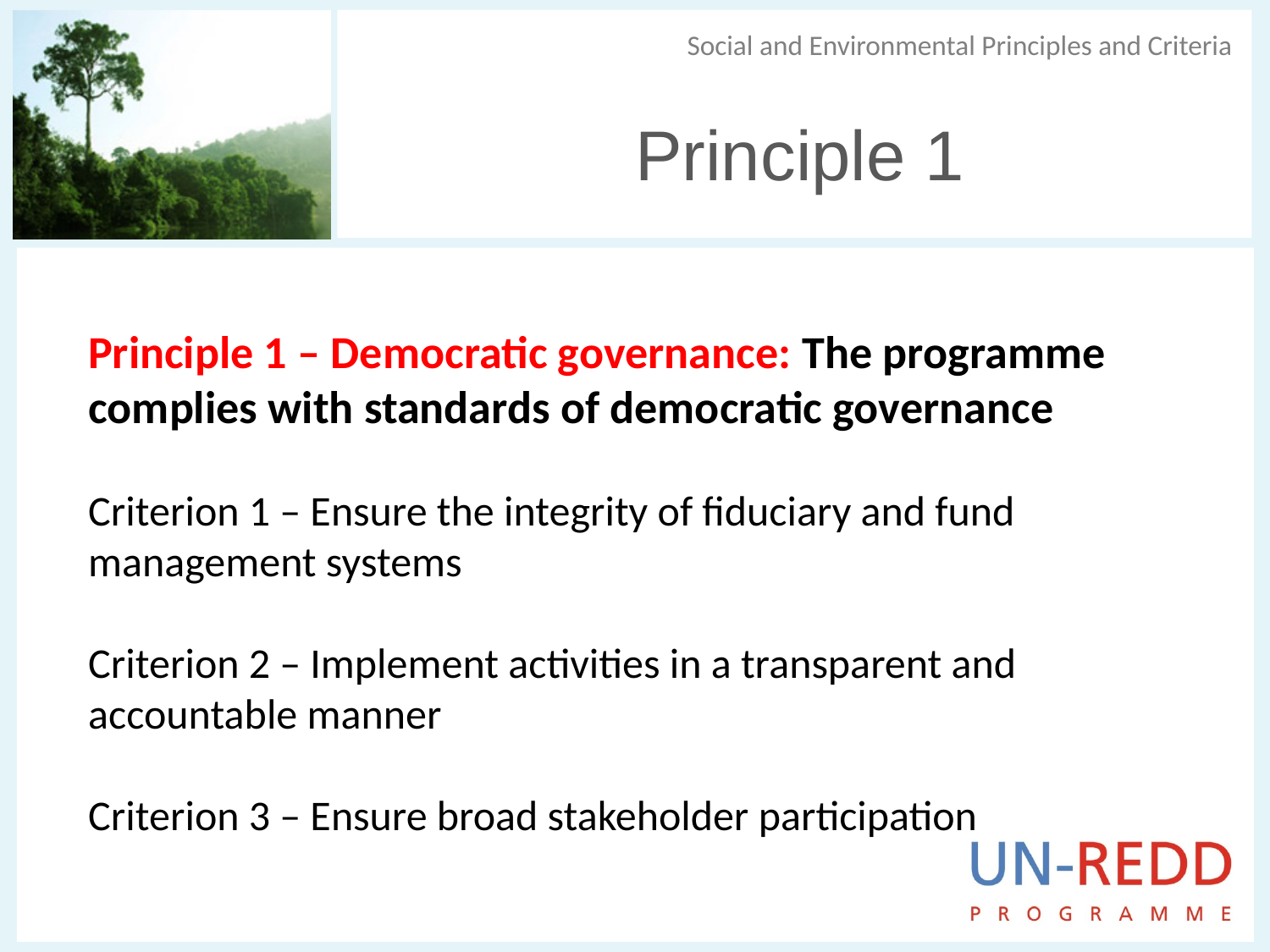

Social and Environmental Principles and Criteria
Principle 1
Principle 1 – Democratic governance: The programme complies with standards of democratic governance

Criterion 1 – Ensure the integrity of fiduciary and fund management systems

Criterion 2 – Implement activities in a transparent and accountable manner

Criterion 3 – Ensure broad stakeholder participation